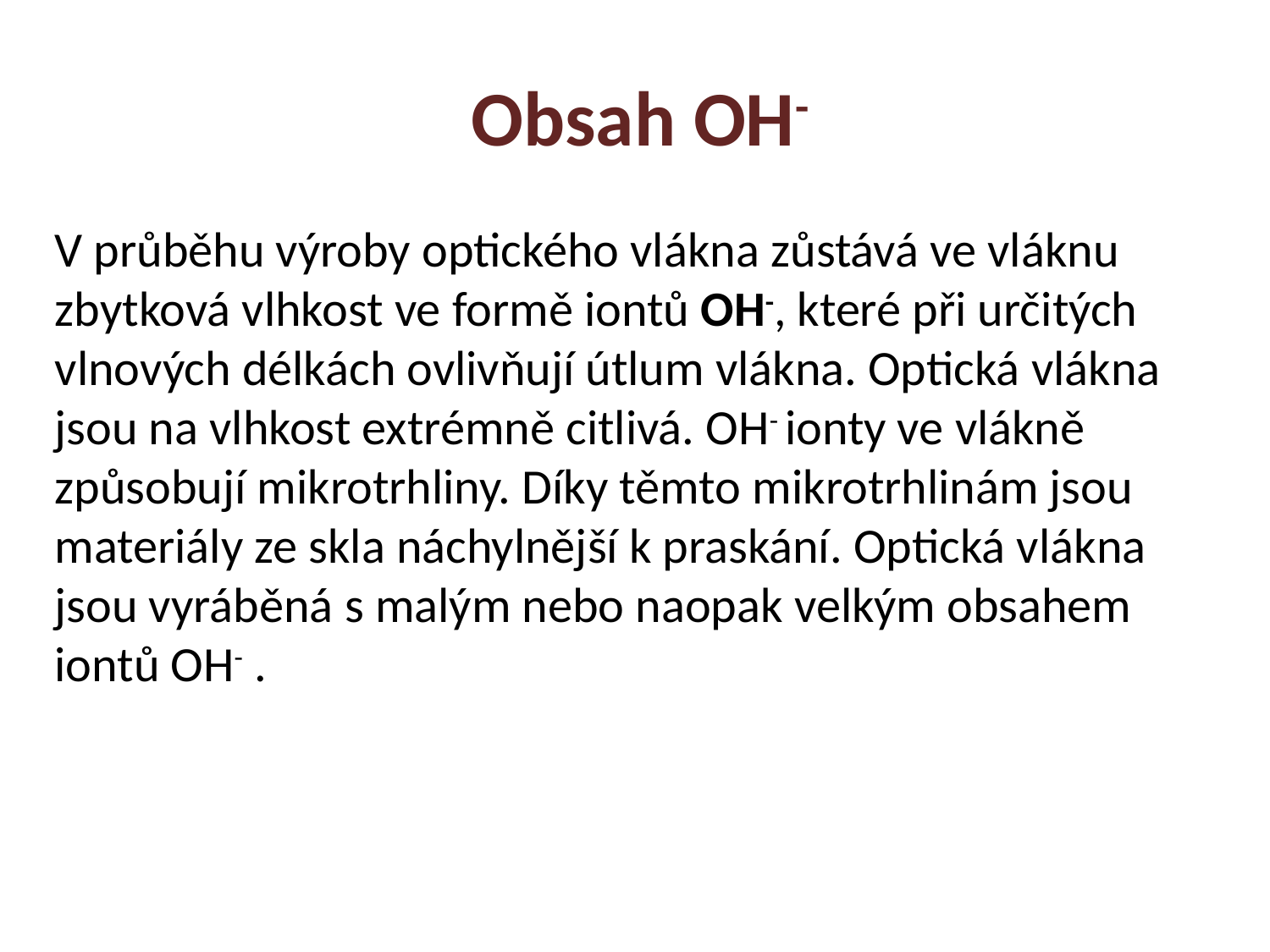

Obsah OH-
V průběhu výroby optického vlákna zůstává ve vláknu zbytková vlhkost ve formě iontů OH-, které při určitých vlnových délkách ovlivňují útlum vlákna. Optická vlákna jsou na vlhkost extrémně citlivá. OH- ionty ve vlákně způsobují mikrotrhliny. Díky těmto mikrotrhlinám jsou materiály ze skla náchylnější k praskání. Optická vlákna jsou vyráběná s malým nebo naopak velkým obsahem iontů OH- .